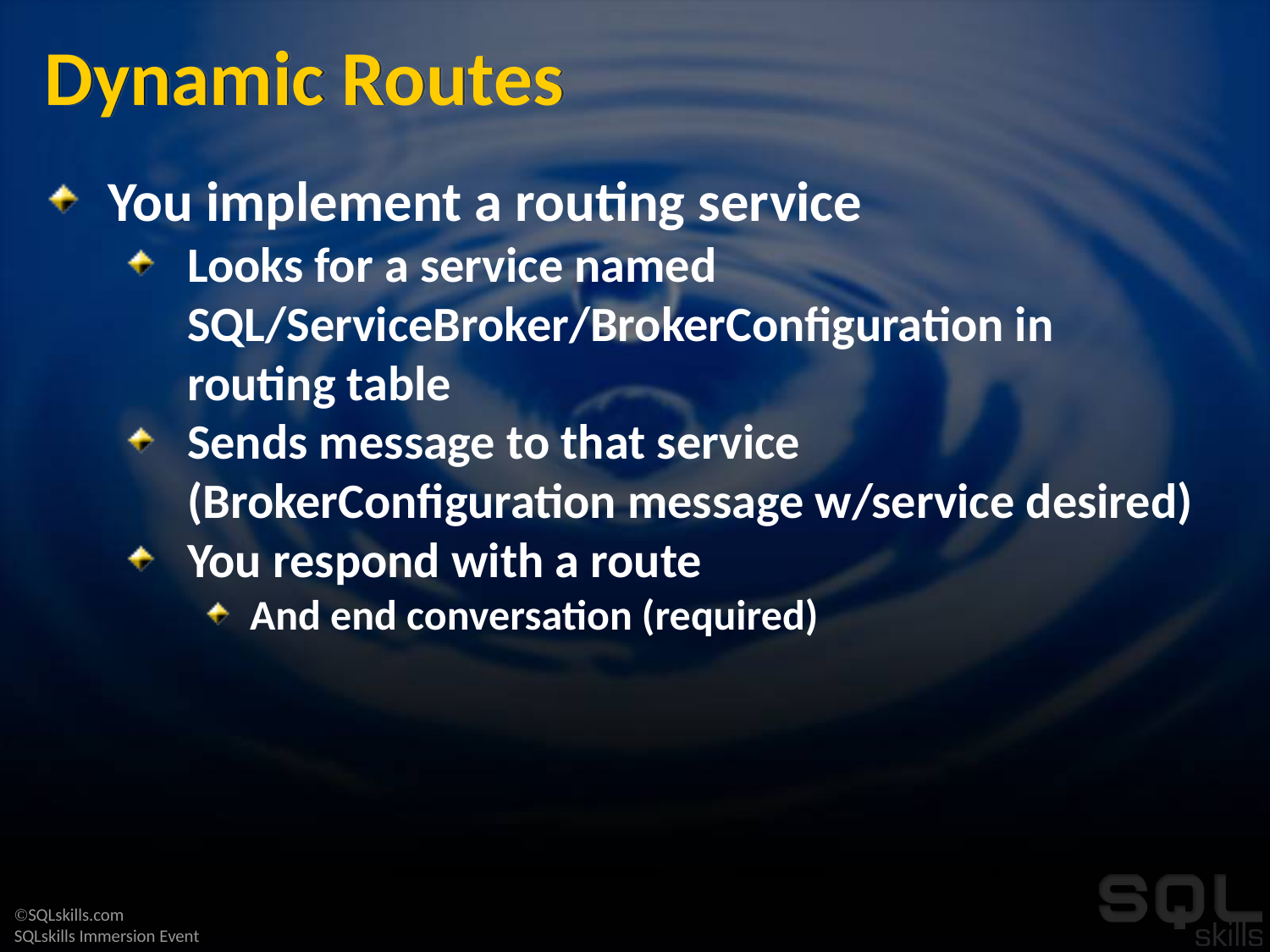

# Dynamic Routes
You implement a routing service
Looks for a service named SQL/ServiceBroker/BrokerConfiguration in routing table
Sends message to that service (BrokerConfiguration message w/service desired)
You respond with a route
And end conversation (required)